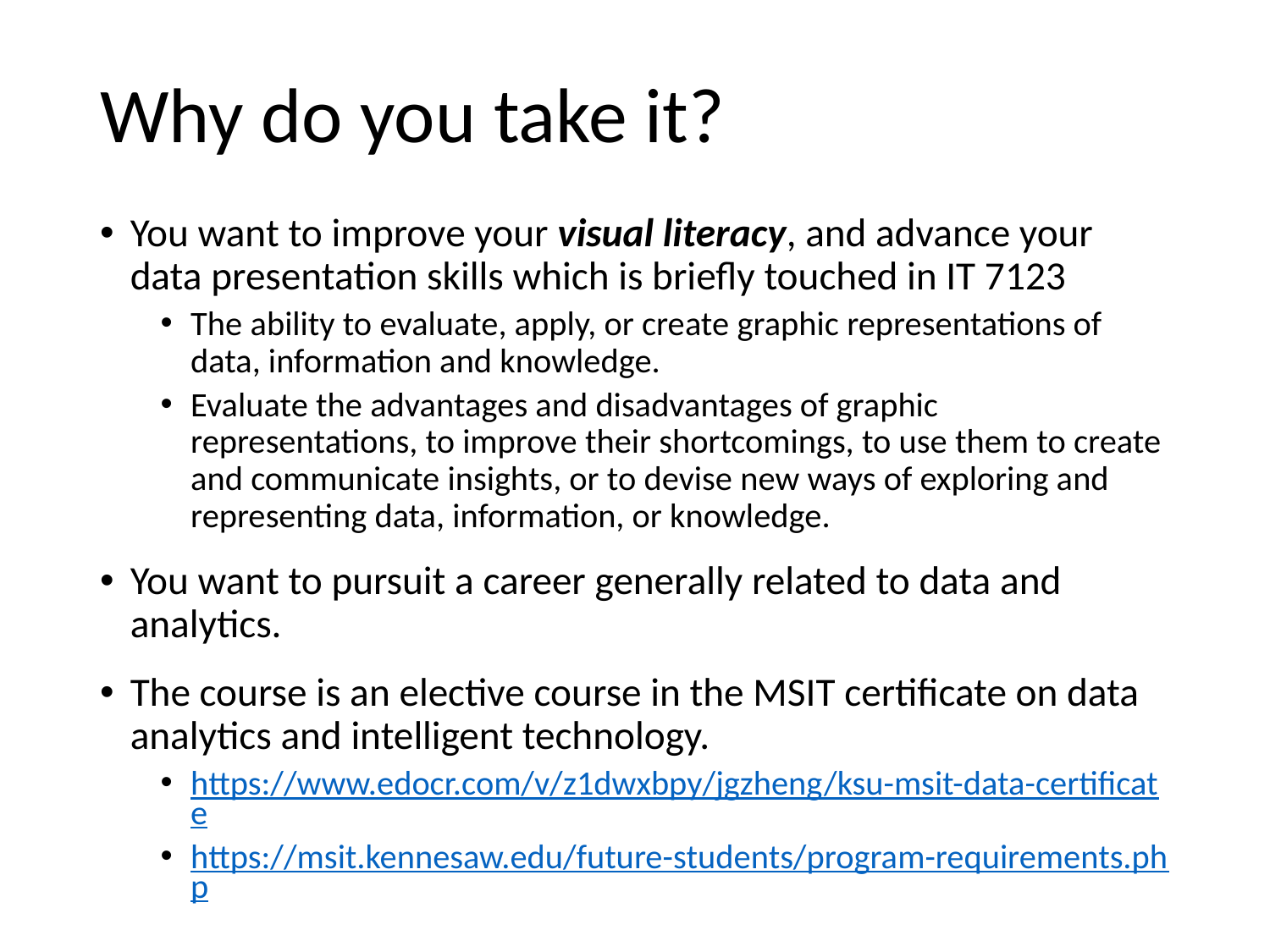

# Why do you take it?
You want to improve your visual literacy, and advance your data presentation skills which is briefly touched in IT 7123
The ability to evaluate, apply, or create graphic representations of data, information and knowledge.
Evaluate the advantages and disadvantages of graphic representations, to improve their shortcomings, to use them to create and communicate insights, or to devise new ways of exploring and representing data, information, or knowledge.
You want to pursuit a career generally related to data and analytics.
The course is an elective course in the MSIT certificate on data analytics and intelligent technology.
https://www.edocr.com/v/z1dwxbpy/jgzheng/ksu-msit-data-certificate
https://msit.kennesaw.edu/future-students/program-requirements.php